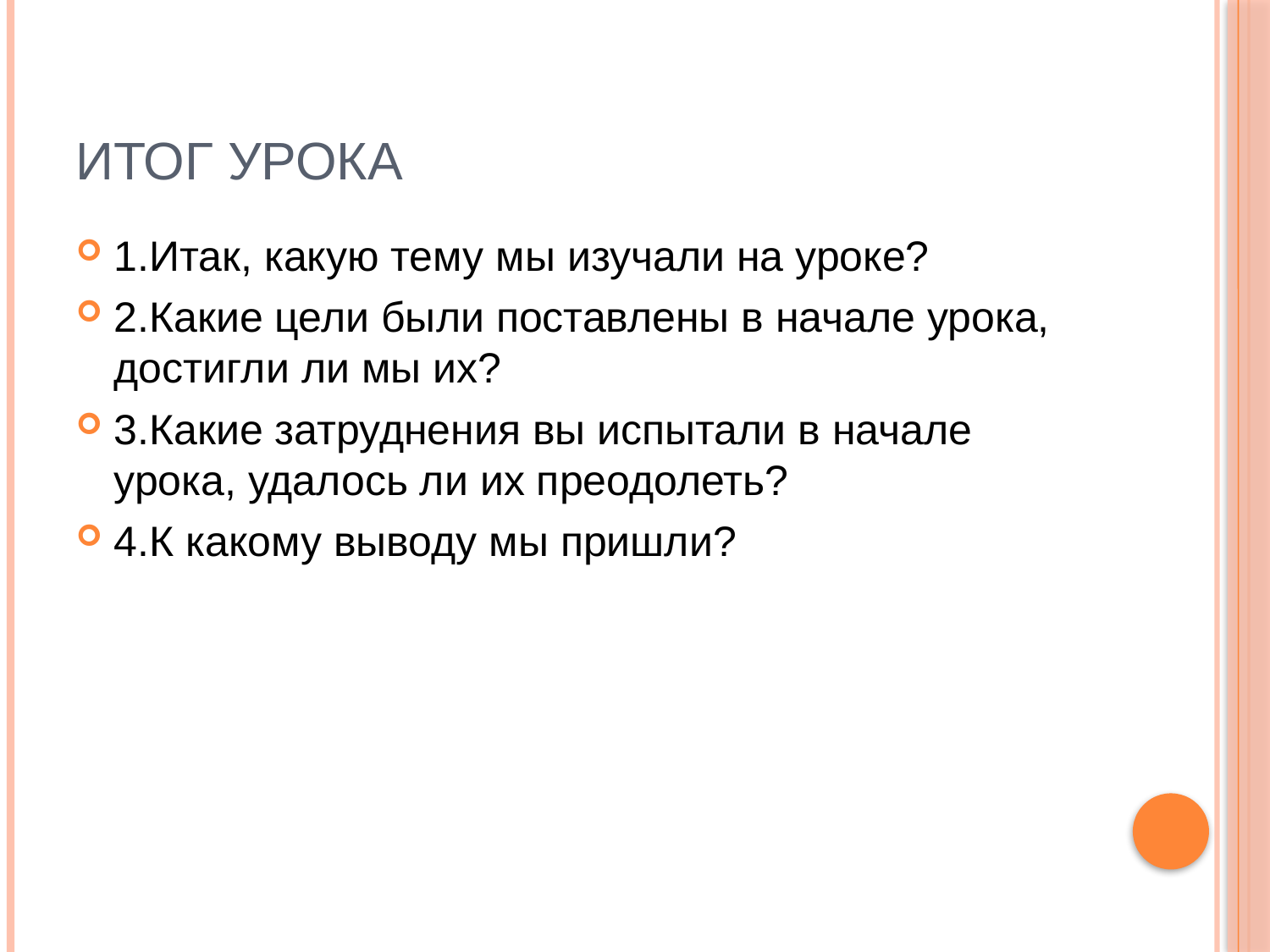

# Итог урока
1.Итак, какую тему мы изучали на уроке?
2.Какие цели были поставлены в начале урока, достигли ли мы их?
3.Какие затруднения вы испытали в начале урока, удалось ли их преодолеть?
4.К какому выводу мы пришли?